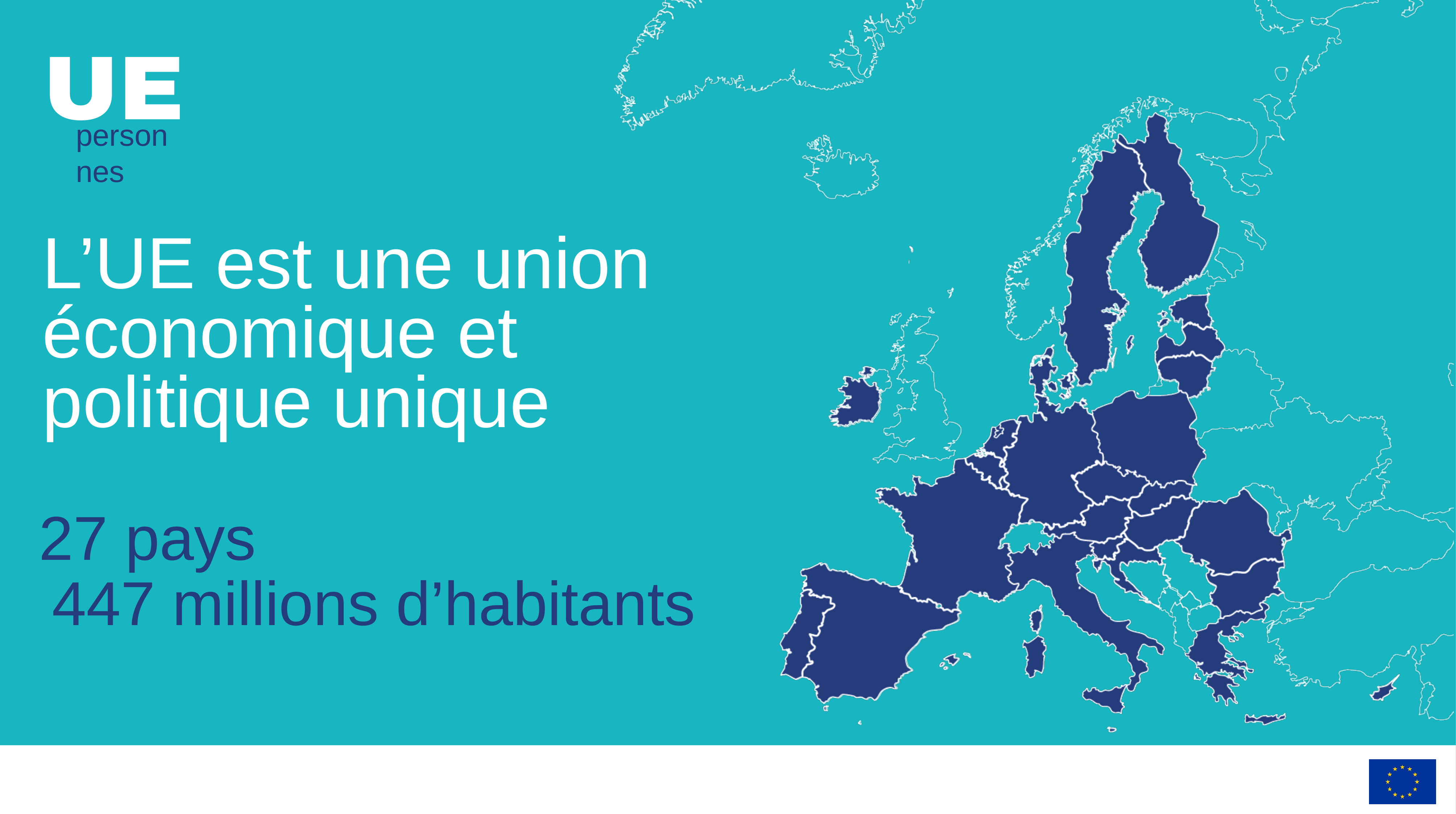

L’UE est une union
économique et politique unique
27 pays
447 millions d’habitants